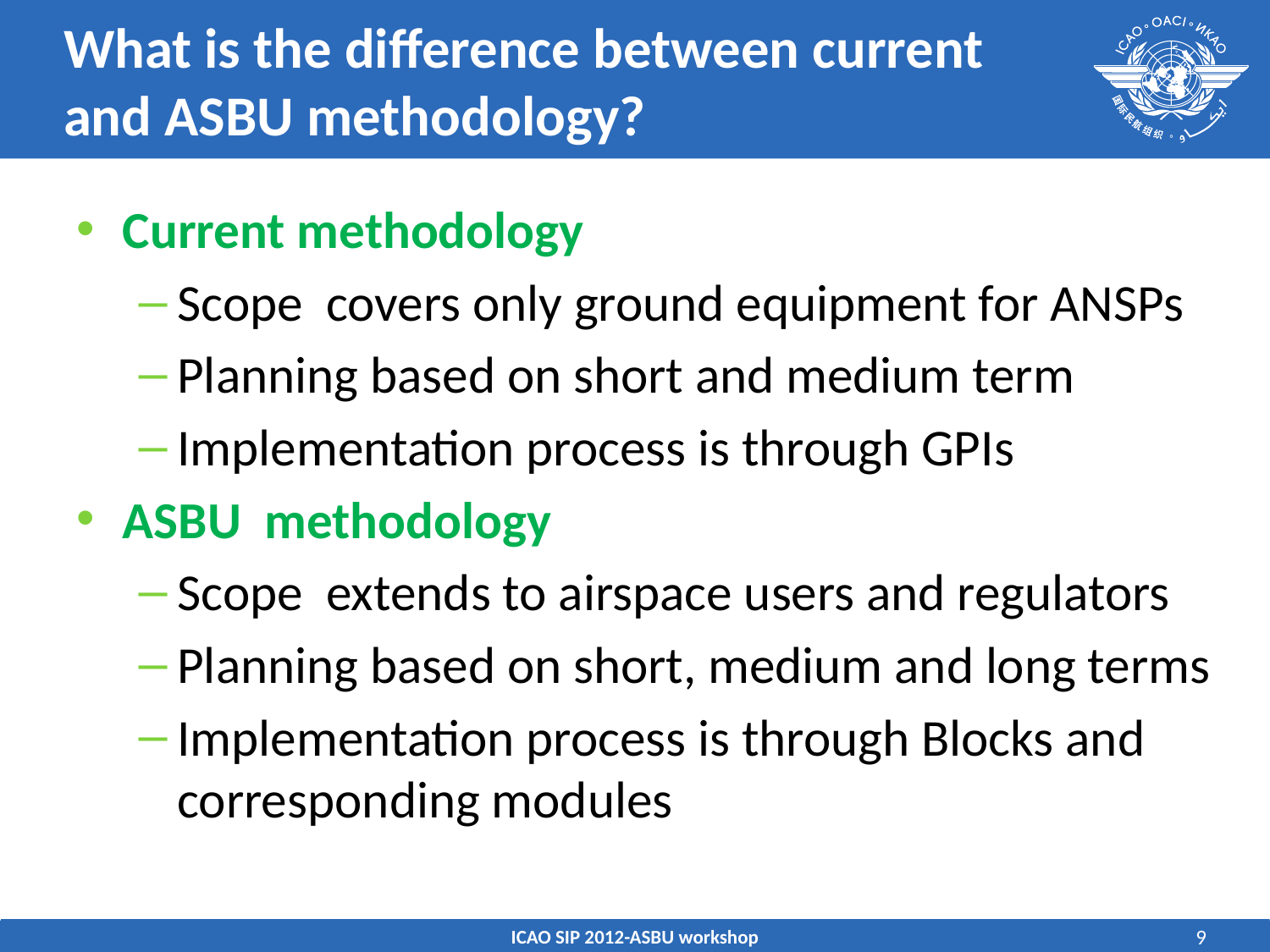

# What is the difference between current and ASBU methodology?
Current methodology
Scope  covers only ground equipment for ANSPs
Planning based on short and medium term
Implementation process is through GPIs
ASBU  methodology
Scope  extends to airspace users and regulators
Planning based on short, medium and long terms
Implementation process is through Blocks and corresponding modules

ICAO SIP 2012-ASBU workshop
9